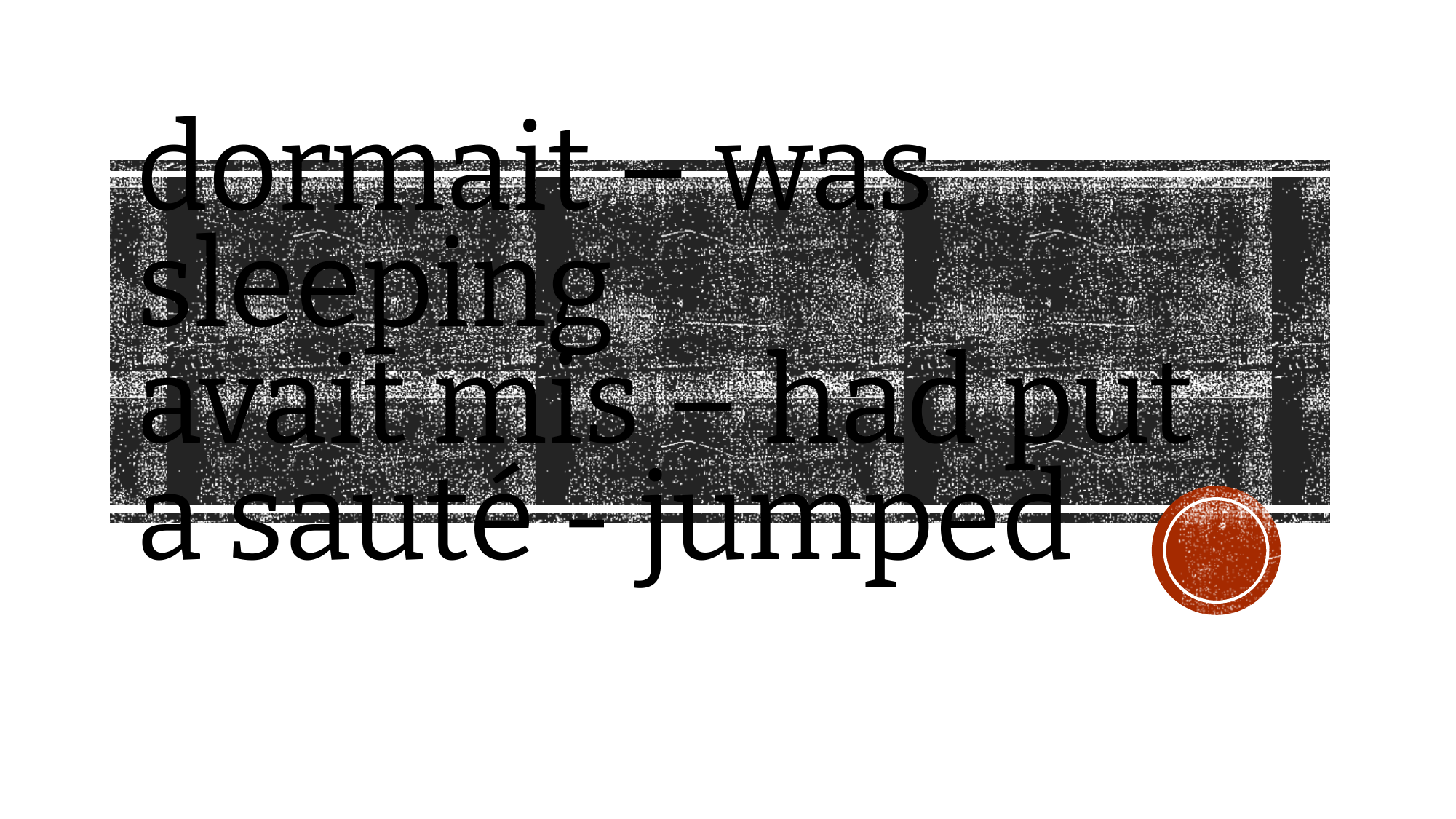

# dormait – was sleeping avait mis – had put a sauté - jumped